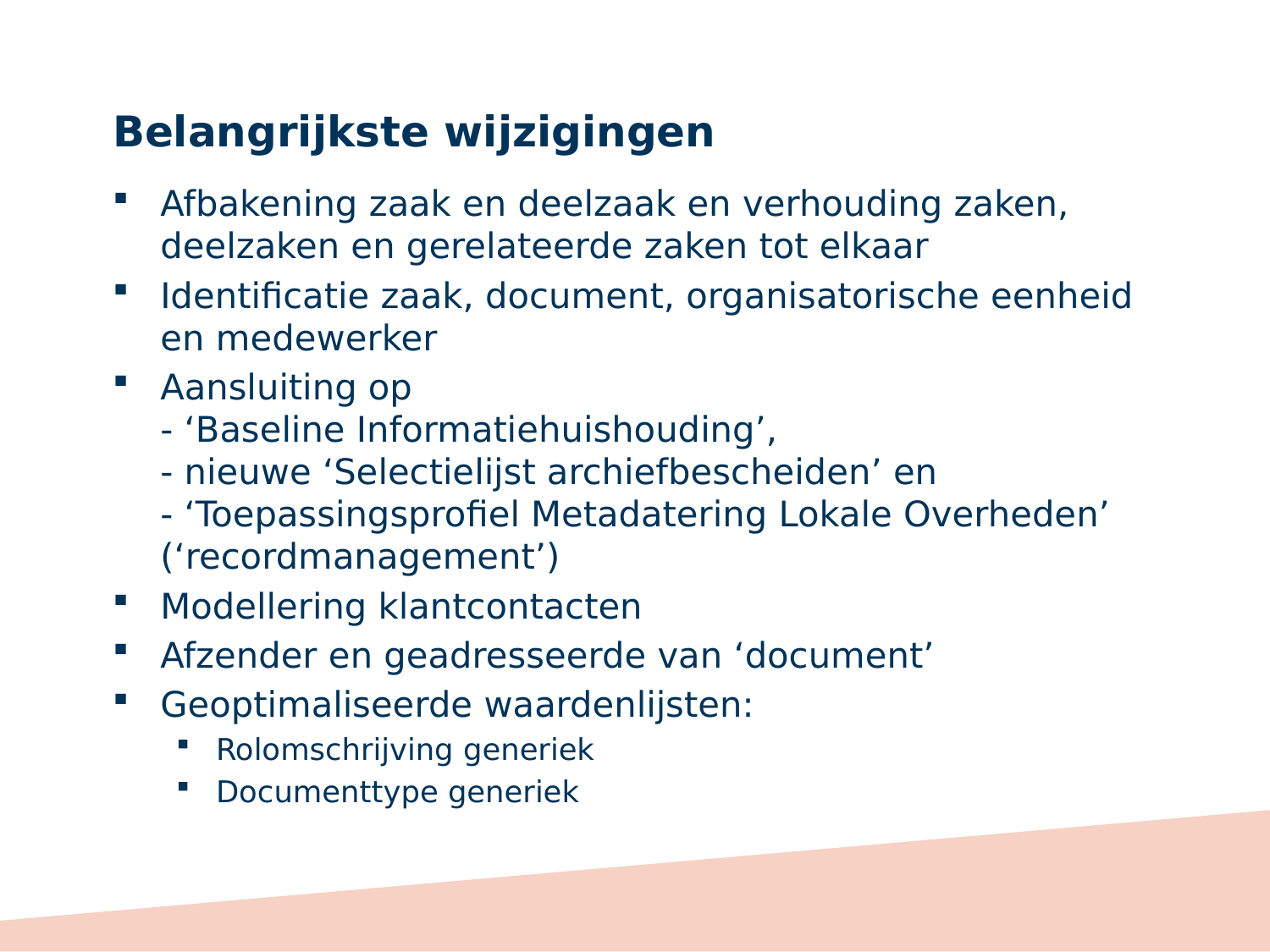

# Belangrijkste wijzigingen
Afbakening zaak en deelzaak en verhouding zaken, deelzaken en gerelateerde zaken tot elkaar
Identificatie zaak, document, organisatorische eenheid en medewerker
Aansluiting op
- ‘Baseline Informatiehuishouding’,
- nieuwe ‘Selectielijst archiefbescheiden’ en
- ‘Toepassingsprofiel Metadatering Lokale Overheden’ (‘recordmanagement’)
Modellering klantcontacten
Afzender en geadresseerde van ‘document’
Geoptimaliseerde waardenlijsten:
Rolomschrijving generiek
Documenttype generiek